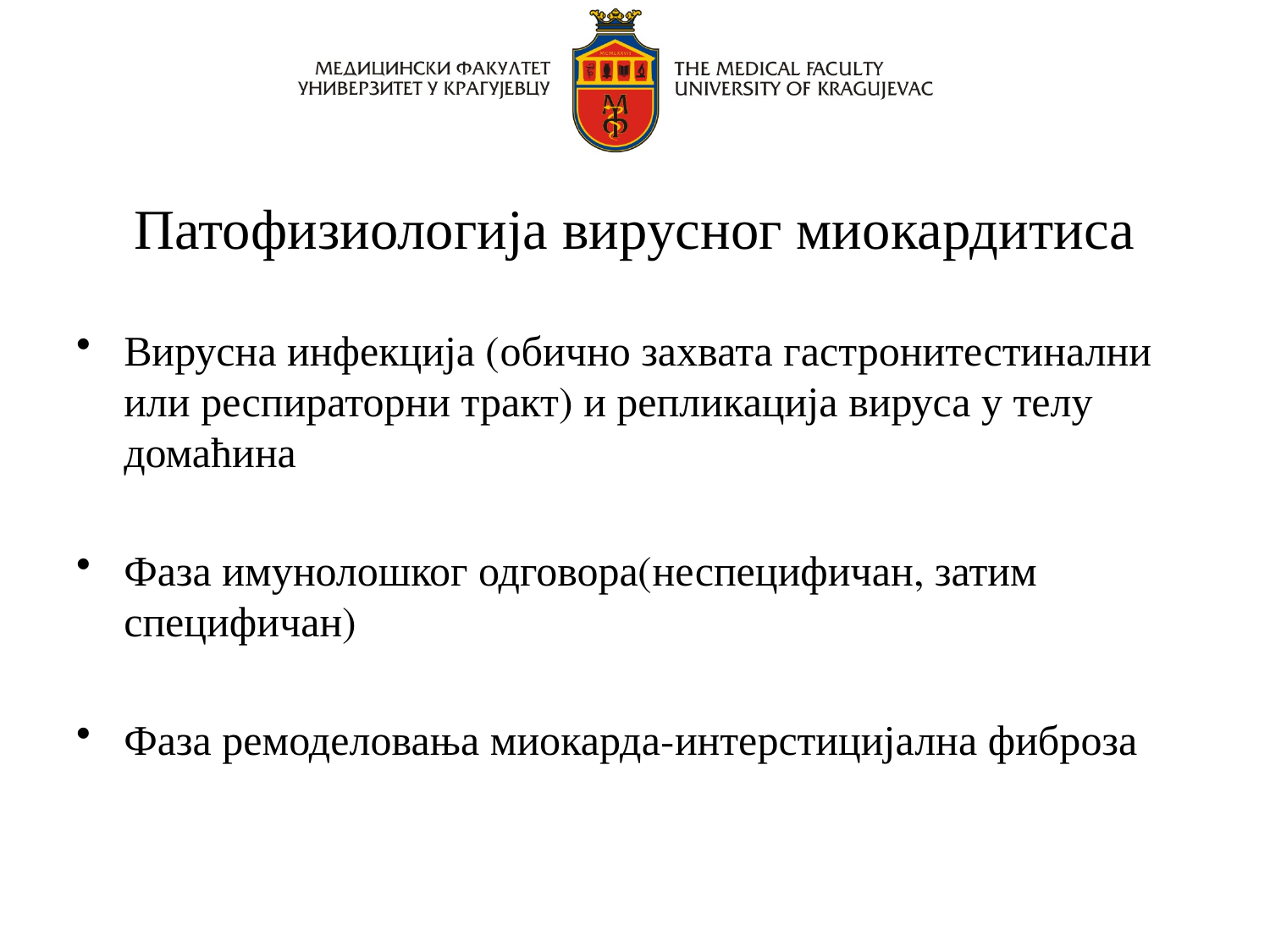

# Патофизиологија вирусног миокардитиса
Вирусна инфекција (обично захвата гастронитестинални или респираторни тракт) и репликација вируса у телу домаћина

Фаза имунолошког одговора(неспецифичан, затим специфичан)

Фаза ремоделовања миокарда-интерстицијална фиброза